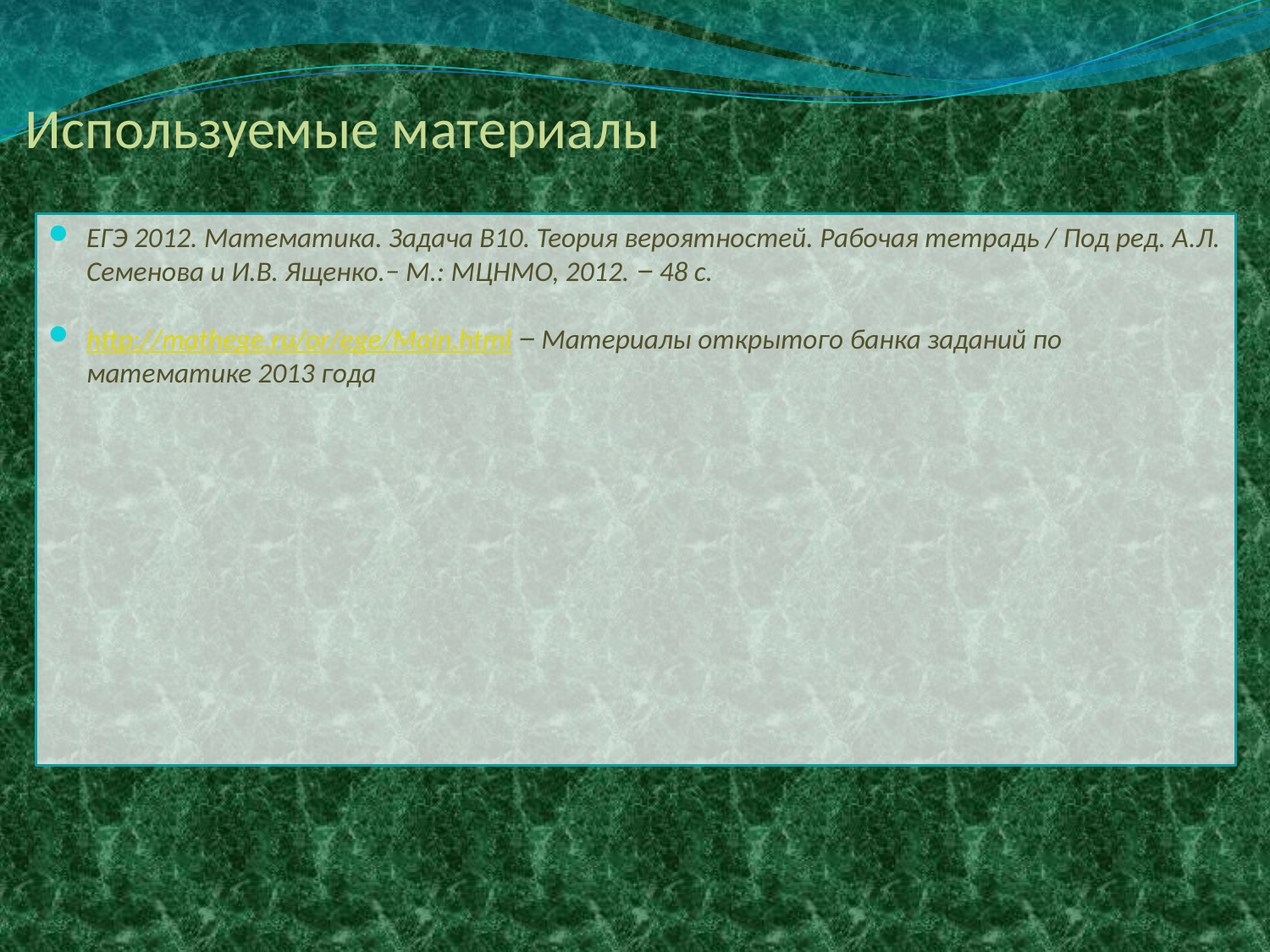

# Используемые материалы
ЕГЭ 2012. Математика. Задача В10. Теория вероятностей. Рабочая тетрадь / Под ред. А.Л. Семенова и И.В. Ященко.− М.: МЦНМО, 2012. − 48 с.

http://mathege.ru/or/ege/Main.html − Материалы открытого банка заданий по математике 2013 года